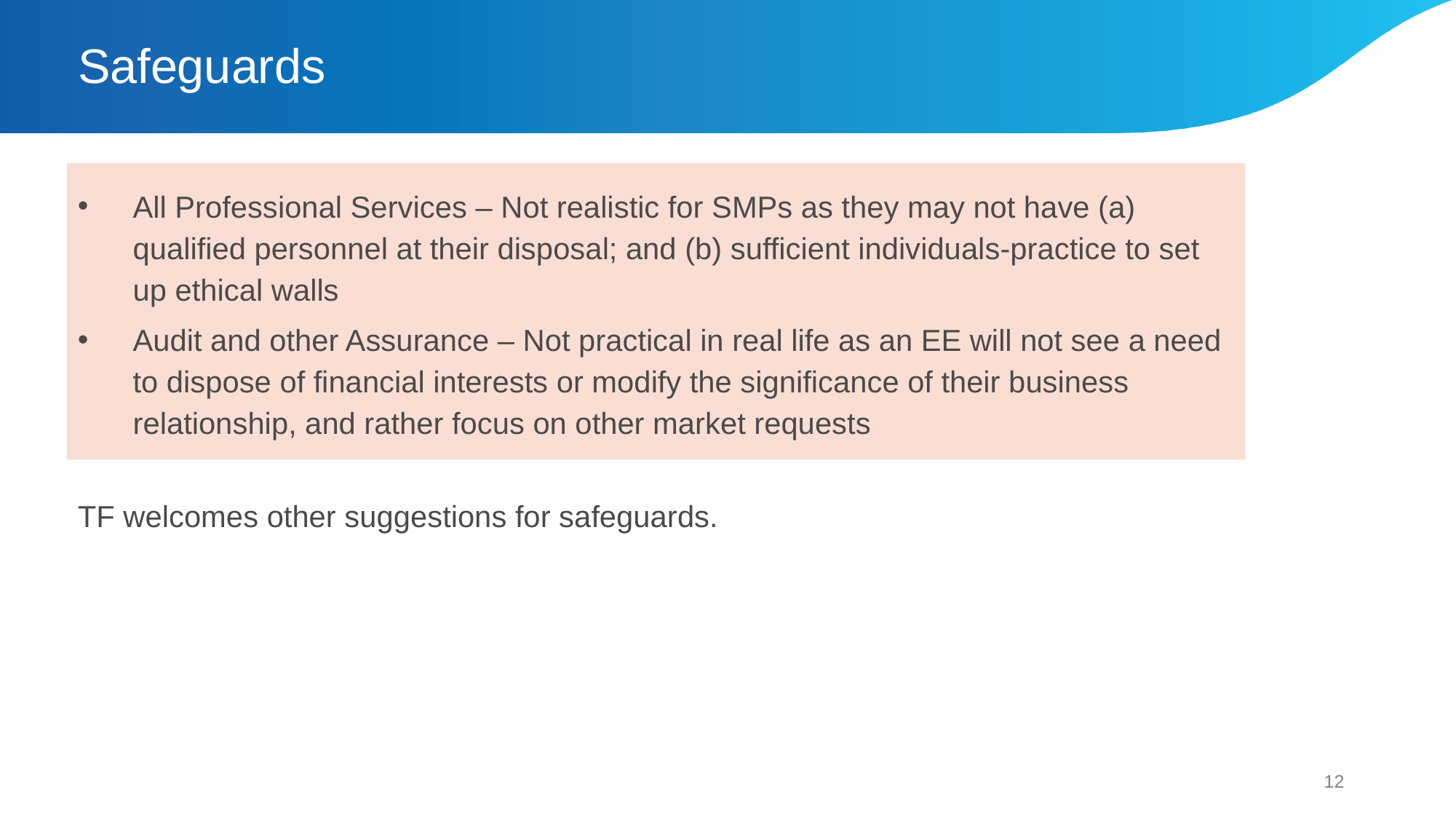

# Safeguards
All Professional Services – Not realistic for SMPs as they may not have (a) qualified personnel at their disposal; and (b) sufficient individuals-practice to set up ethical walls
Audit and other Assurance – Not practical in real life as an EE will not see a need to dispose of financial interests or modify the significance of their business relationship, and rather focus on other market requests
TF welcomes other suggestions for safeguards.
12